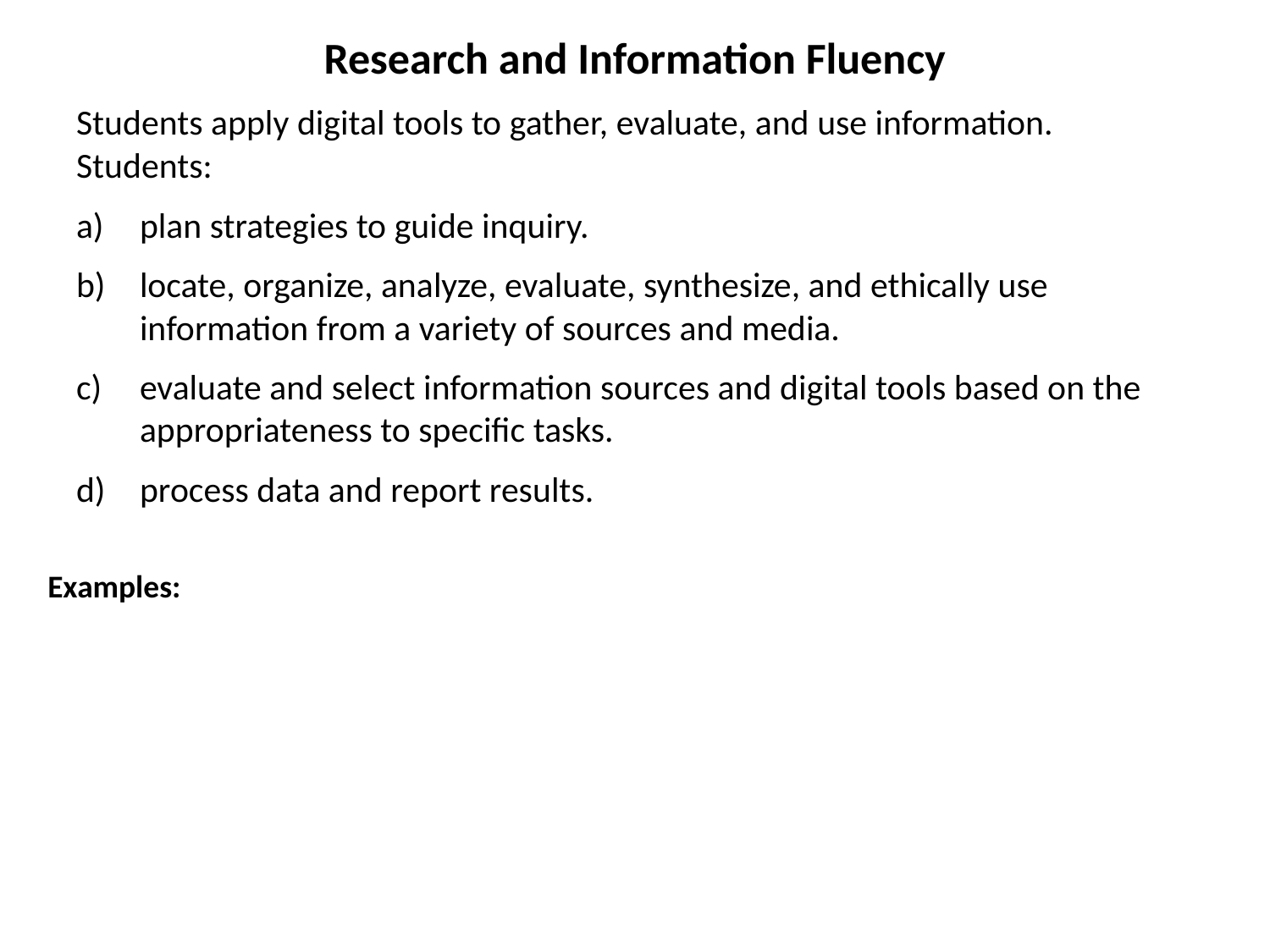

# Research and Information Fluency
Students apply digital tools to gather, evaluate, and use information. Students:
plan strategies to guide inquiry.
locate, organize, analyze, evaluate, synthesize, and ethically use information from a variety of sources and media.
evaluate and select information sources and digital tools based on the appropriateness to specific tasks.
process data and report results.
Examples: